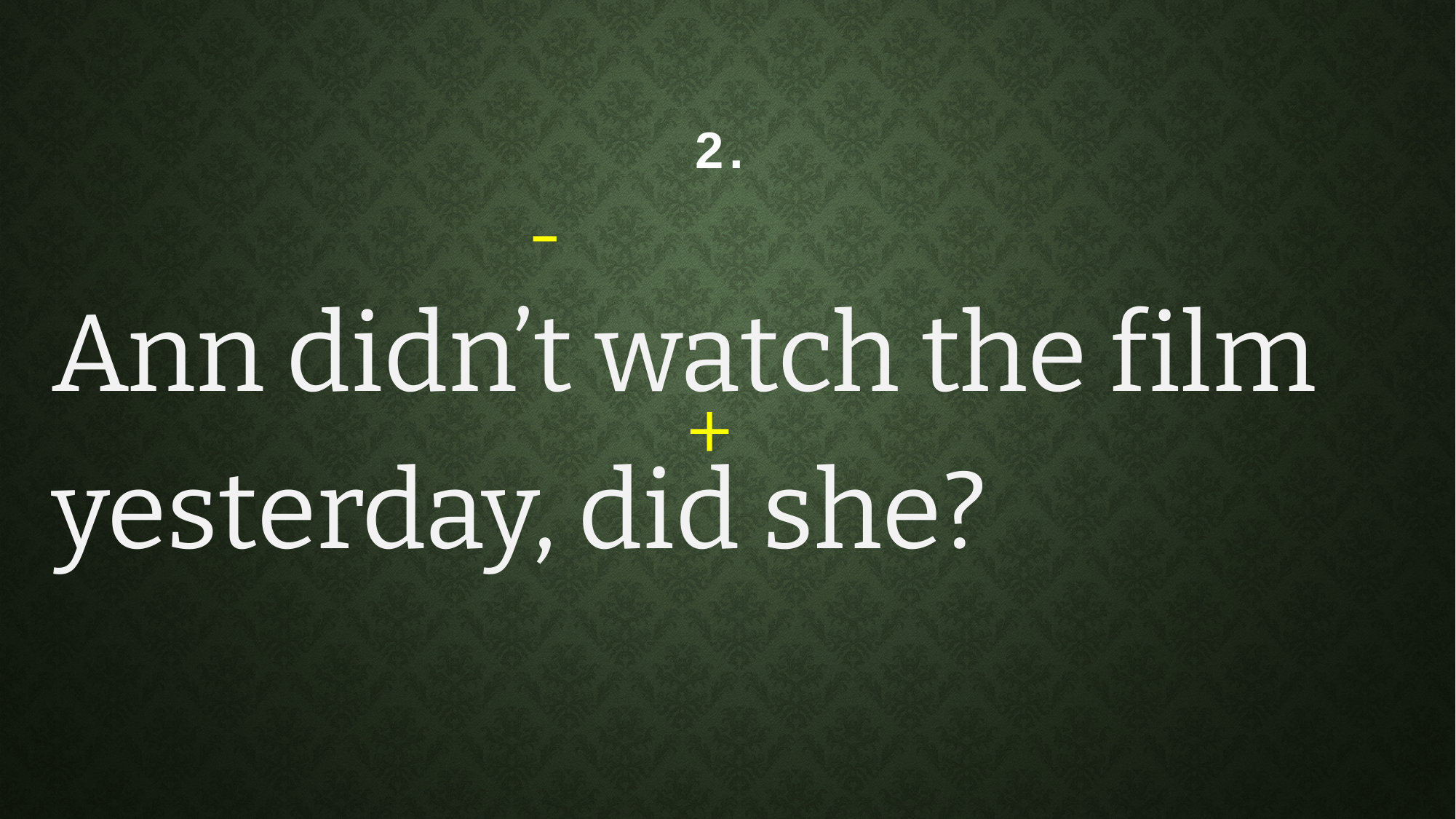

# 2.
-
Ann didn’t watch the film yesterday, did she?
+